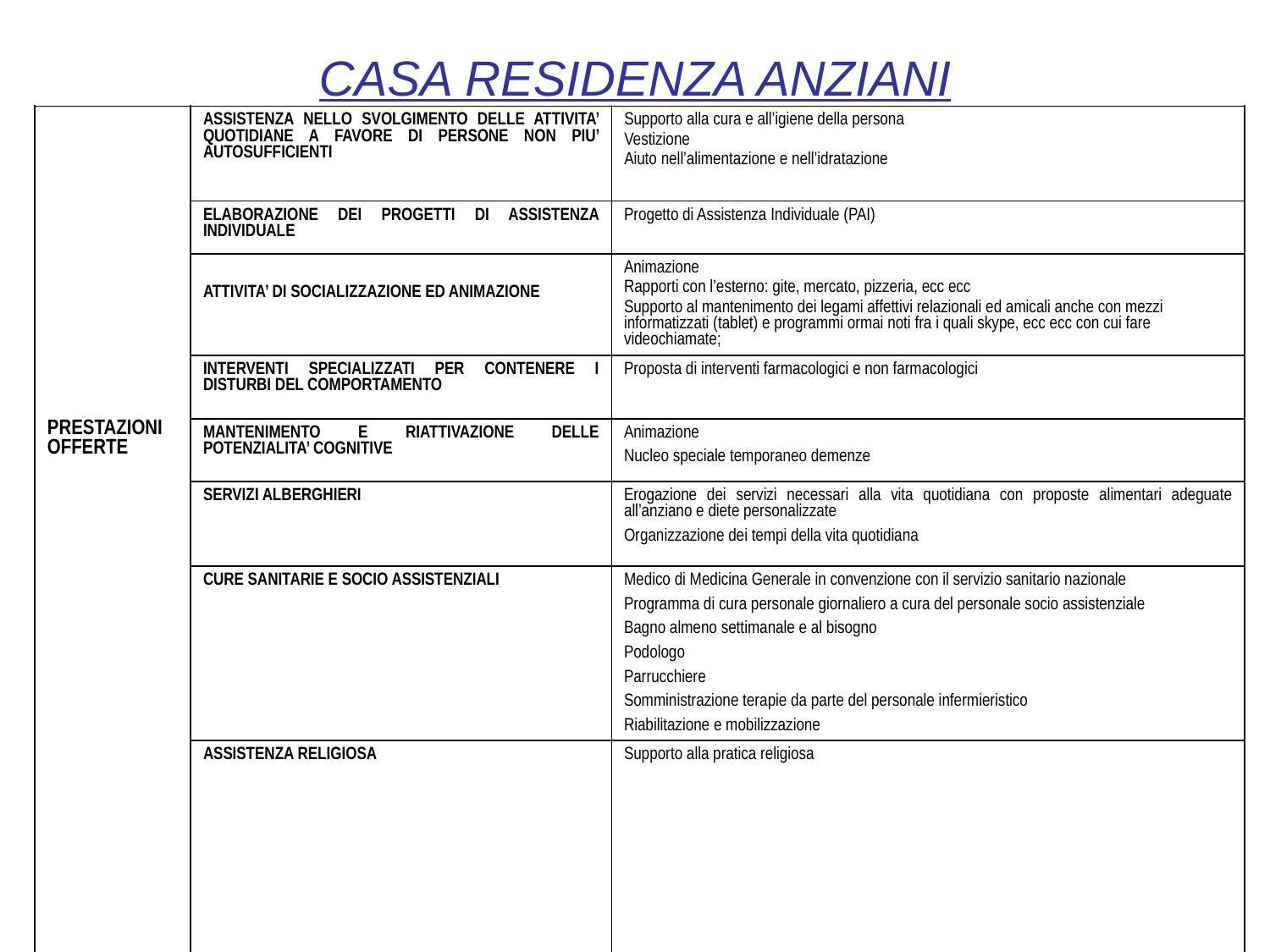

CASA RESIDENZA ANZIANI
| PRESTAZIONI OFFERTE | ASSISTENZA NELLO SVOLGIMENTO DELLE ATTIVITA’ QUOTIDIANE A FAVORE DI PERSONE NON PIU’ AUTOSUFFICIENTI | Supporto alla cura e all’igiene della persona Vestizione Aiuto nell’alimentazione e nell’idratazione |
| --- | --- | --- |
|  | ELABORAZIONE DEI PROGETTI DI ASSISTENZA INDIVIDUALE | Progetto di Assistenza Individuale (PAI) |
|  | ATTIVITA’ DI SOCIALIZZAZIONE ED ANIMAZIONE | Animazione Rapporti con l’esterno: gite, mercato, pizzeria, ecc ecc Supporto al mantenimento dei legami affettivi relazionali ed amicali anche con mezzi informatizzati (tablet) e programmi ormai noti fra i quali skype, ecc ecc con cui fare videochiamate; |
|  | INTERVENTI SPECIALIZZATI PER CONTENERE I DISTURBI DEL COMPORTAMENTO | Proposta di interventi farmacologici e non farmacologici |
|  | MANTENIMENTO E RIATTIVAZIONE DELLE POTENZIALITA’ COGNITIVE | Animazione Nucleo speciale temporaneo demenze |
|  | SERVIZI ALBERGHIERI | Erogazione dei servizi necessari alla vita quotidiana con proposte alimentari adeguate all’anziano e diete personalizzate Organizzazione dei tempi della vita quotidiana |
|  | CURE SANITARIE E SOCIO ASSISTENZIALI | Medico di Medicina Generale in convenzione con il servizio sanitario nazionale Programma di cura personale giornaliero a cura del personale socio assistenziale Bagno almeno settimanale e al bisogno Podologo Parrucchiere Somministrazione terapie da parte del personale infermieristico Riabilitazione e mobilizzazione |
|  | ASSISTENZA RELIGIOSA | Supporto alla pratica religiosa |